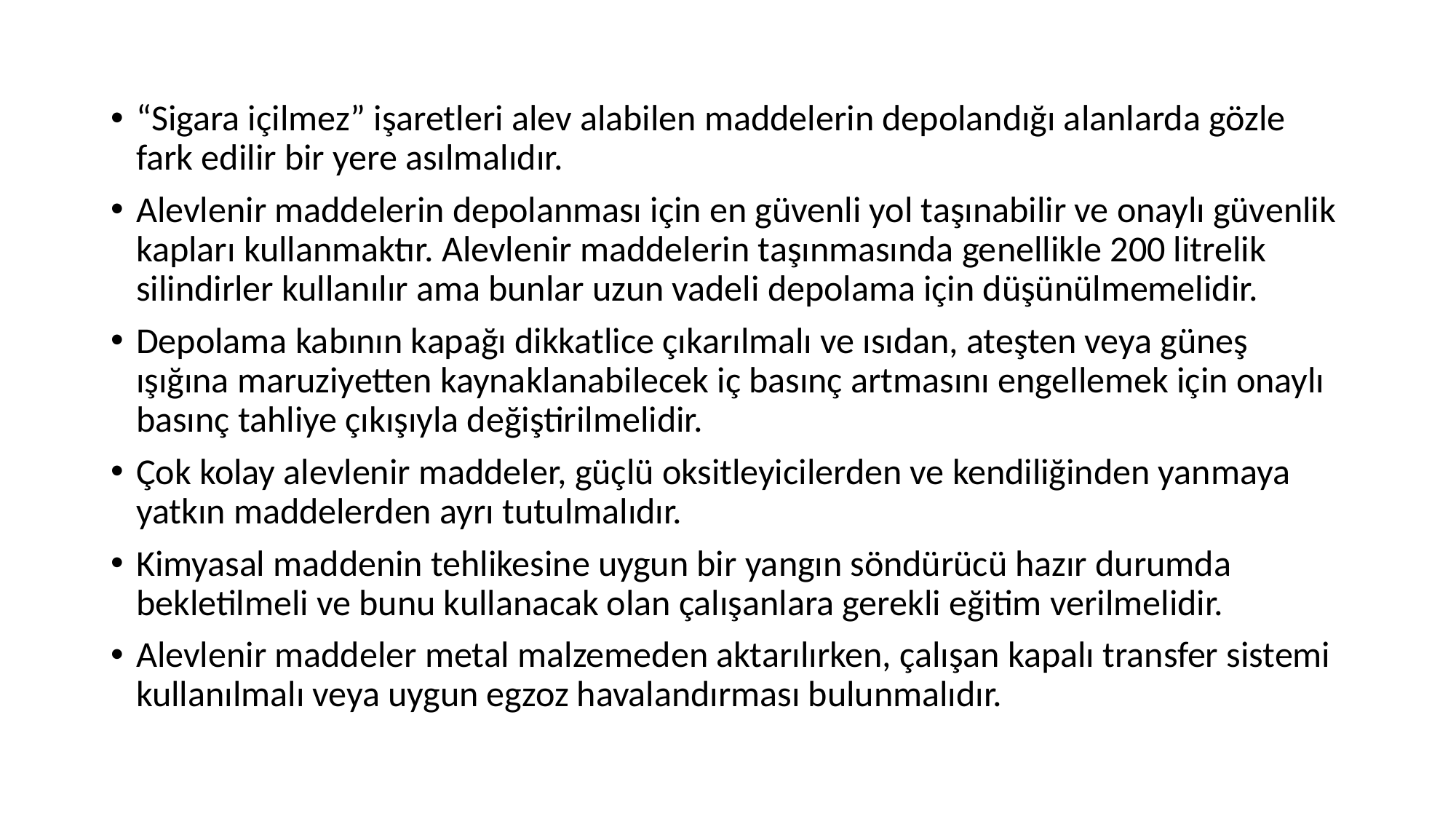

“Sigara içilmez” işaretleri alev alabilen maddelerin depolandığı alanlarda gözle fark edilir bir yere asılmalıdır.
Alevlenir maddelerin depolanması için en güvenli yol taşınabilir ve onaylı güvenlik kapları kullanmaktır. Alevlenir maddelerin taşınmasında genellikle 200 litrelik silindirler kullanılır ama bunlar uzun vadeli depolama için düşünülmemelidir.
Depolama kabının kapağı dikkatlice çıkarılmalı ve ısıdan, ateşten veya güneş ışığına maruziyetten kaynaklanabilecek iç basınç artmasını engellemek için onaylı basınç tahliye çıkışıyla değiştirilmelidir.
Çok kolay alevlenir maddeler, güçlü oksitleyicilerden ve kendiliğinden yanmaya yatkın maddelerden ayrı tutulmalıdır.
Kimyasal maddenin tehlikesine uygun bir yangın söndürücü hazır durumda bekletilmeli ve bunu kullanacak olan çalışanlara gerekli eğitim verilmelidir.
Alevlenir maddeler metal malzemeden aktarılırken, çalışan kapalı transfer sistemi kullanılmalı veya uygun egzoz havalandırması bulunmalıdır.